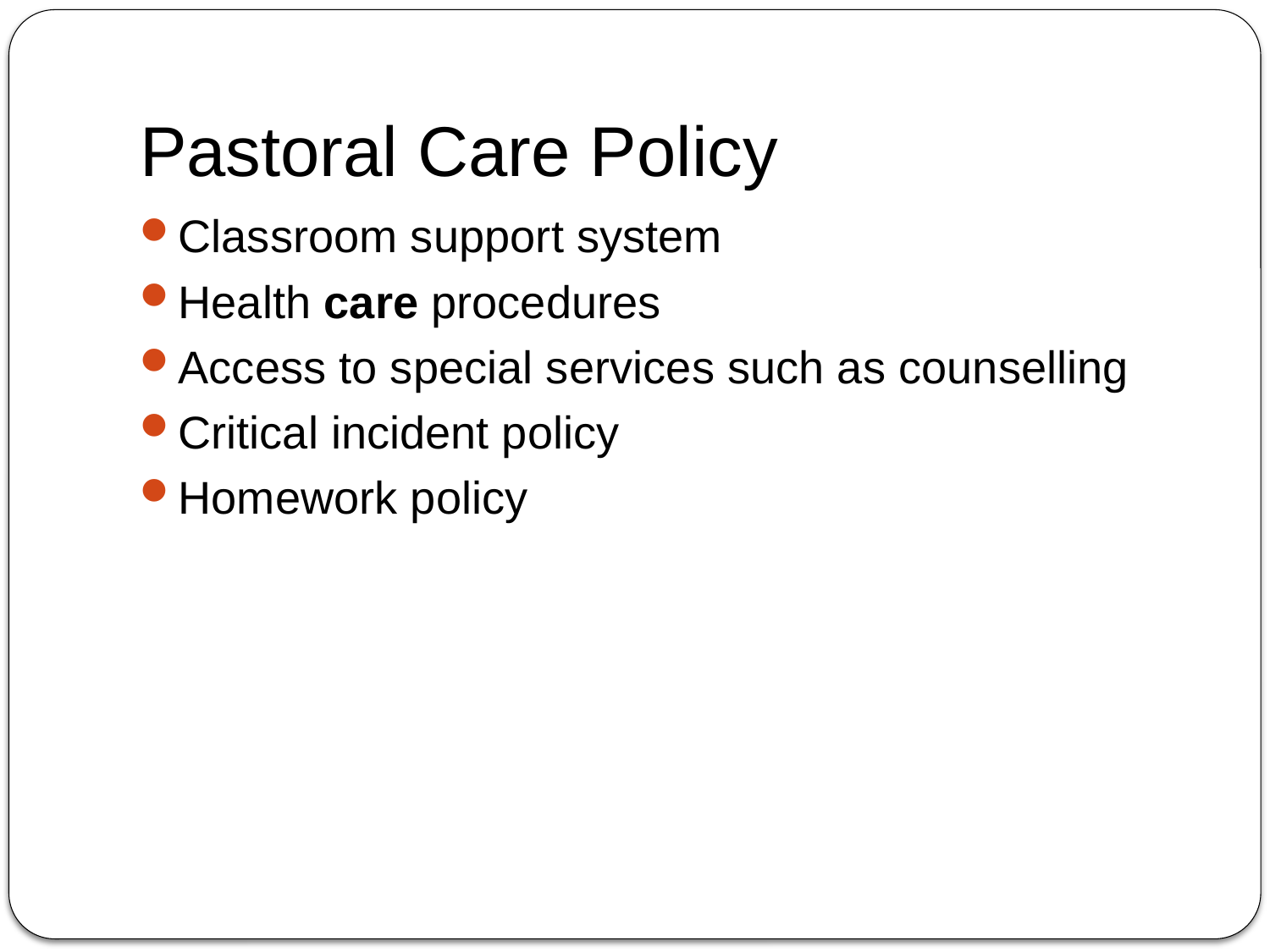

# Pastoral Care Policy
Classroom support system
Health care procedures
Access to special services such as counselling
Critical incident policy
Homework policy